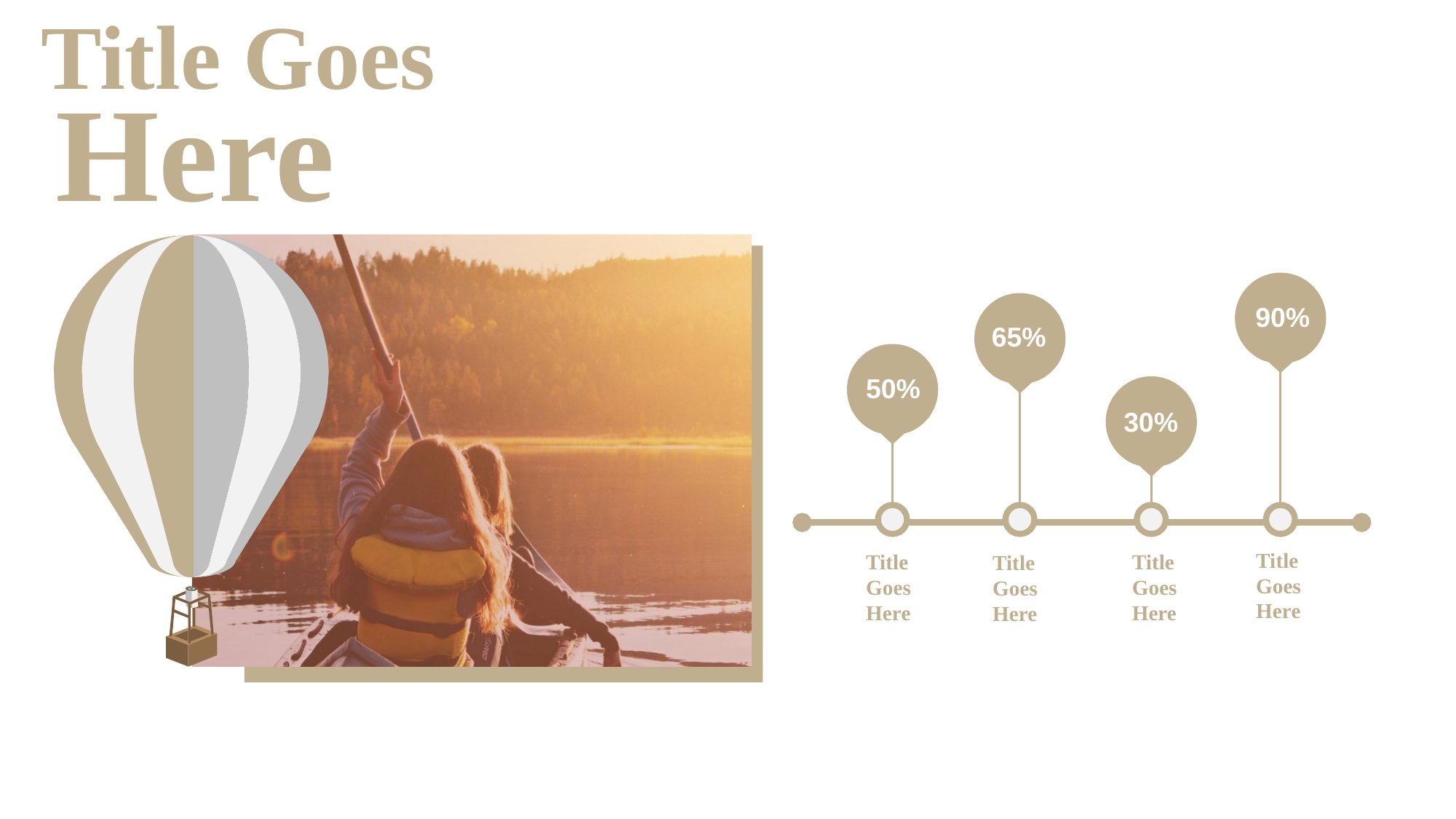

Title Goes
Here

90%

65%

50%

30%

Title Goes Here
Title Goes Here
Title Goes Here
Title Goes Here